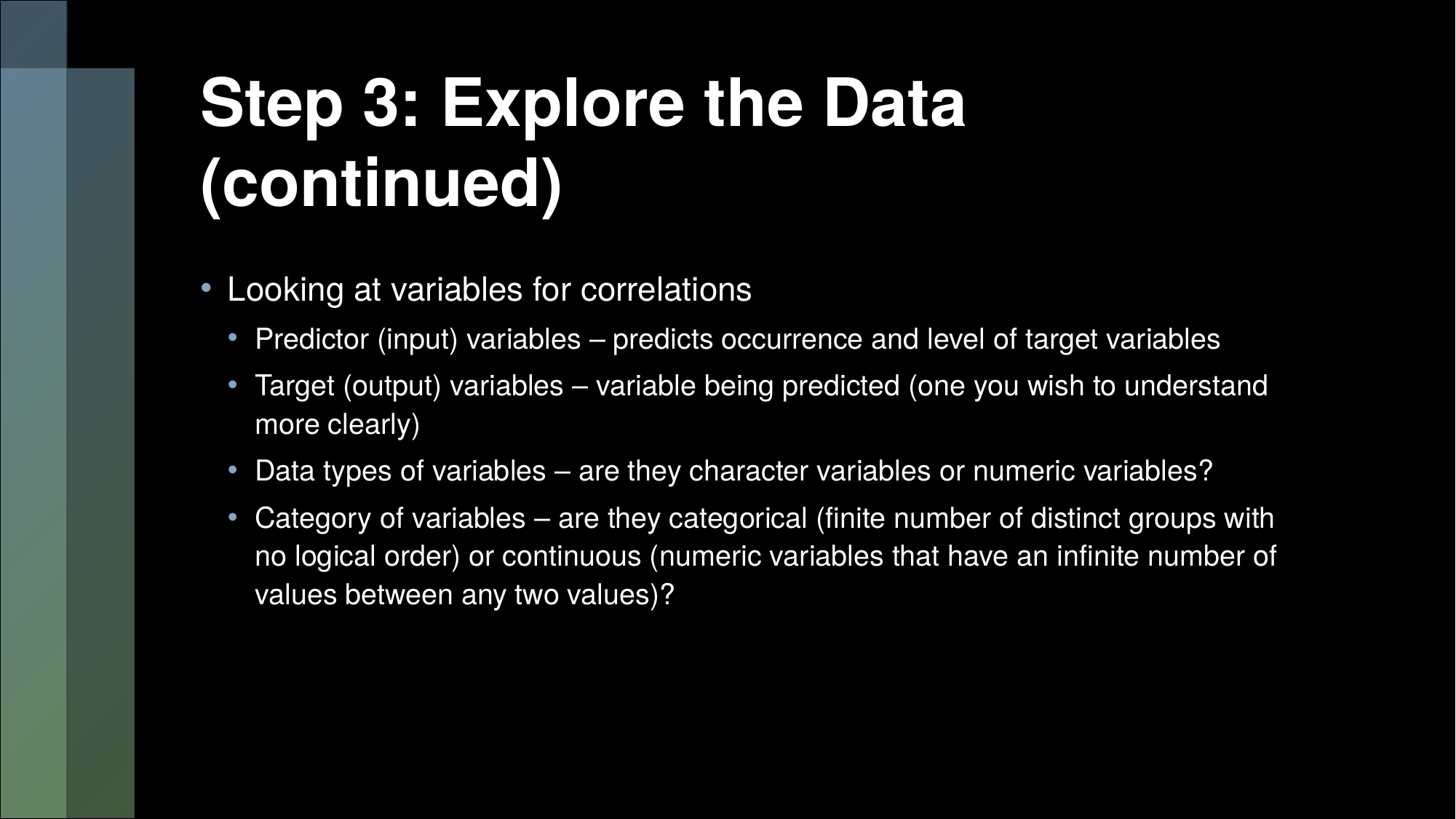

# Step 3: Explore the Data (continued)
Looking at variables for correlations
Predictor (input) variables – predicts occurrence and level of target variables
Target (output) variables – variable being predicted (one you wish to understand more clearly)
Data types of variables – are they character variables or numeric variables?
Category of variables – are they categorical (finite number of distinct groups with no logical order) or continuous (numeric variables that have an infinite number of values between any two values)?